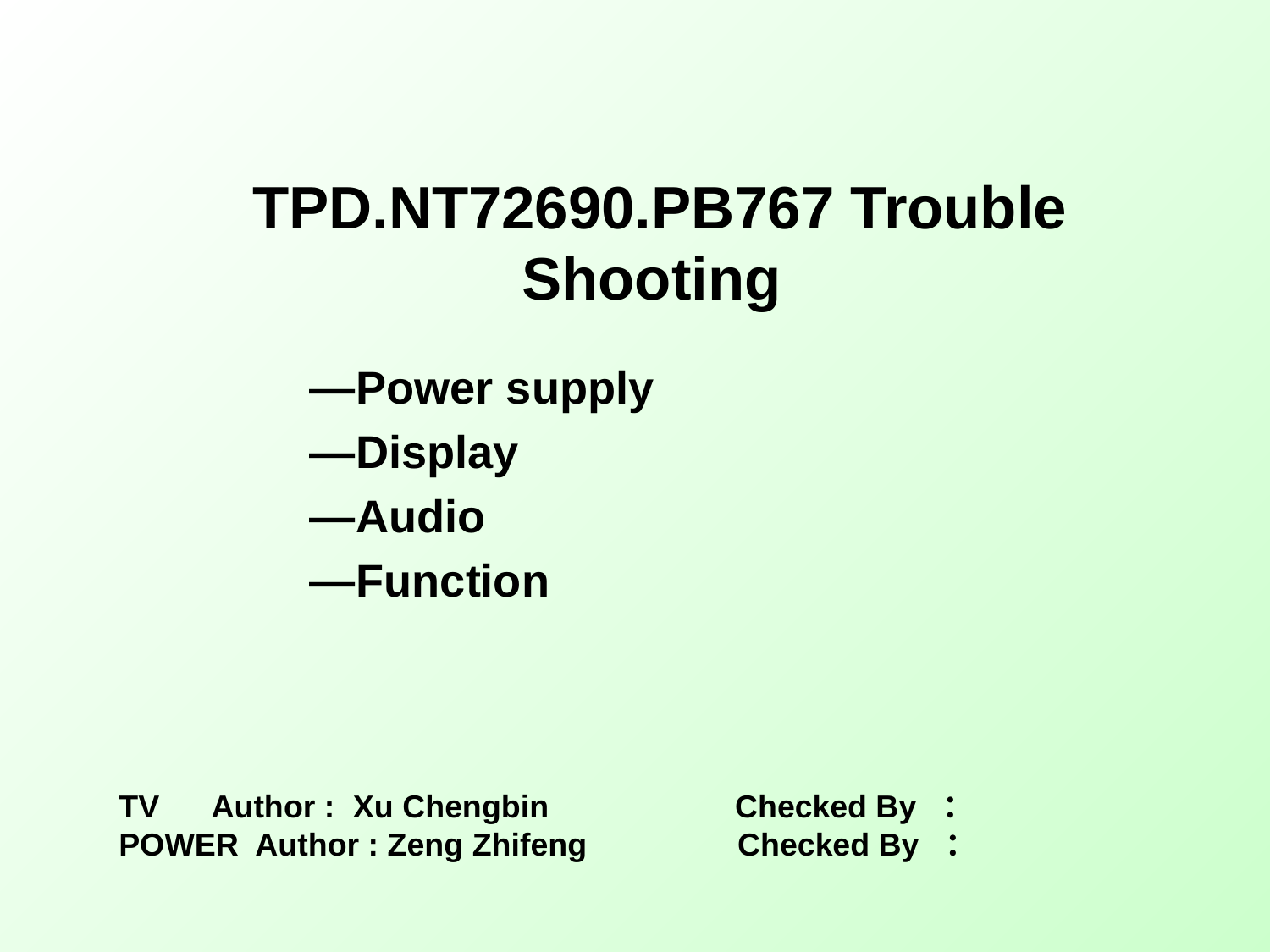

TPD.NT72690.PB767 Trouble Shooting
—Power supply
—Display
—Audio
—Function
TV      Author :  Xu Chengbin                     Checked By  ：
POWER  Author : Zeng Zhifeng                 Checked By  ：